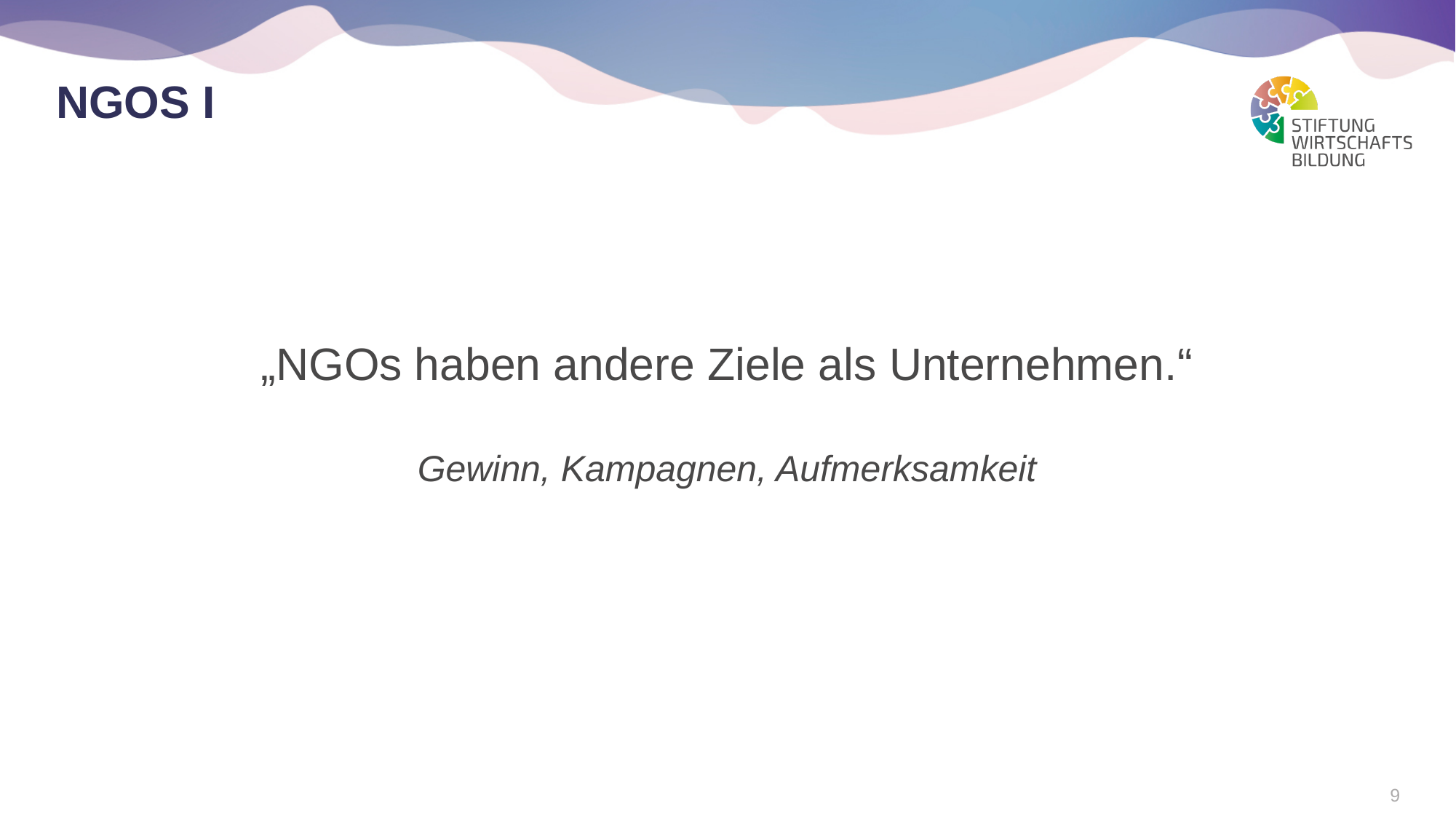

# NGOS I

„NGOs haben andere Ziele als Unternehmen.“

Gewinn, Kampagnen, Aufmerksamkeit
9